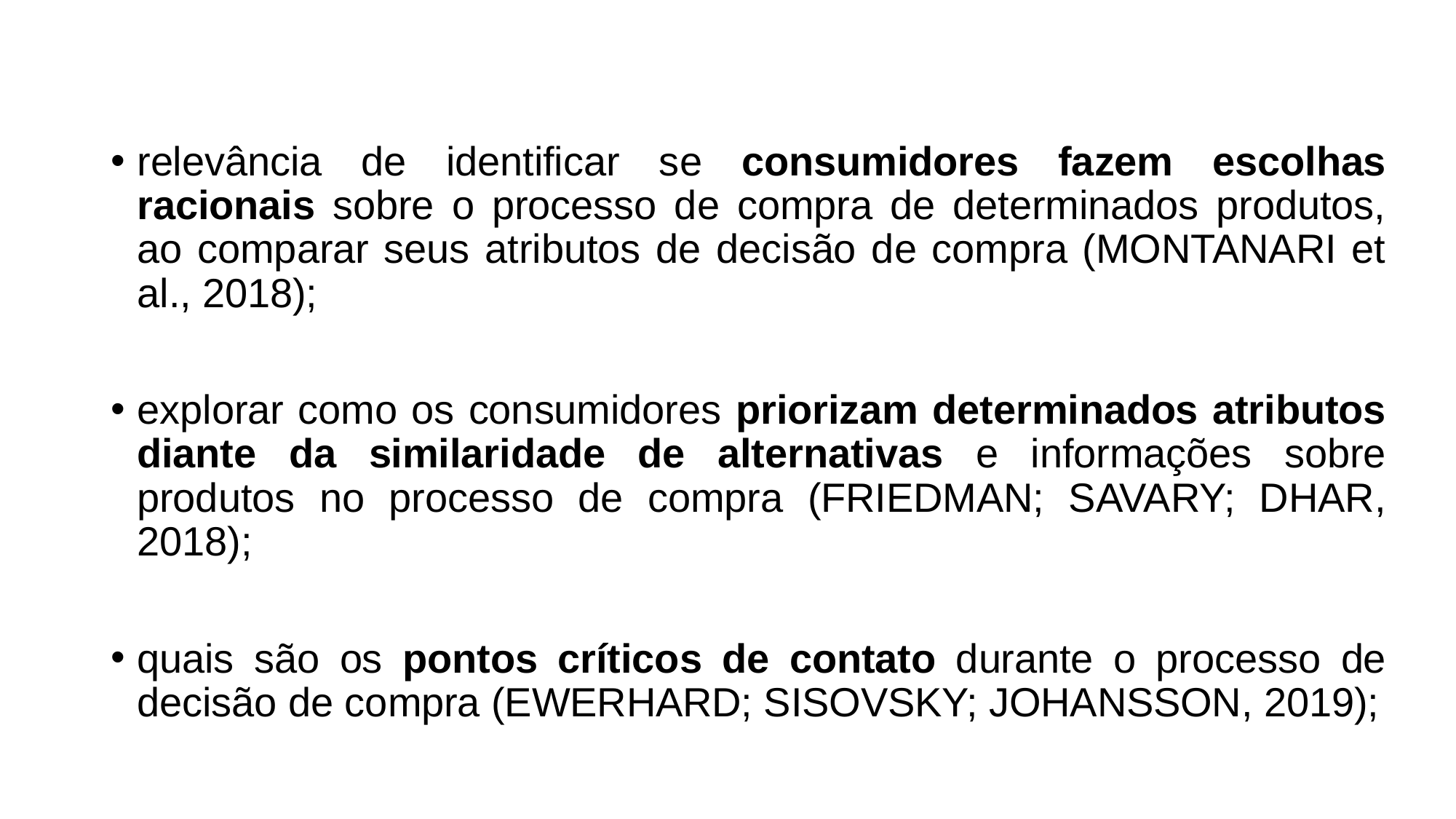

relevância de identificar se consumidores fazem escolhas racionais sobre o processo de compra de determinados produtos, ao comparar seus atributos de decisão de compra (MONTANARI et al., 2018);

explorar como os consumidores priorizam determinados atributos diante da similaridade de alternativas e informações sobre produtos no processo de compra (FRIEDMAN; SAVARY; DHAR, 2018);

quais são os pontos críticos de contato durante o processo de decisão de compra (EWERHARD; SISOVSKY; JOHANSSON, 2019);